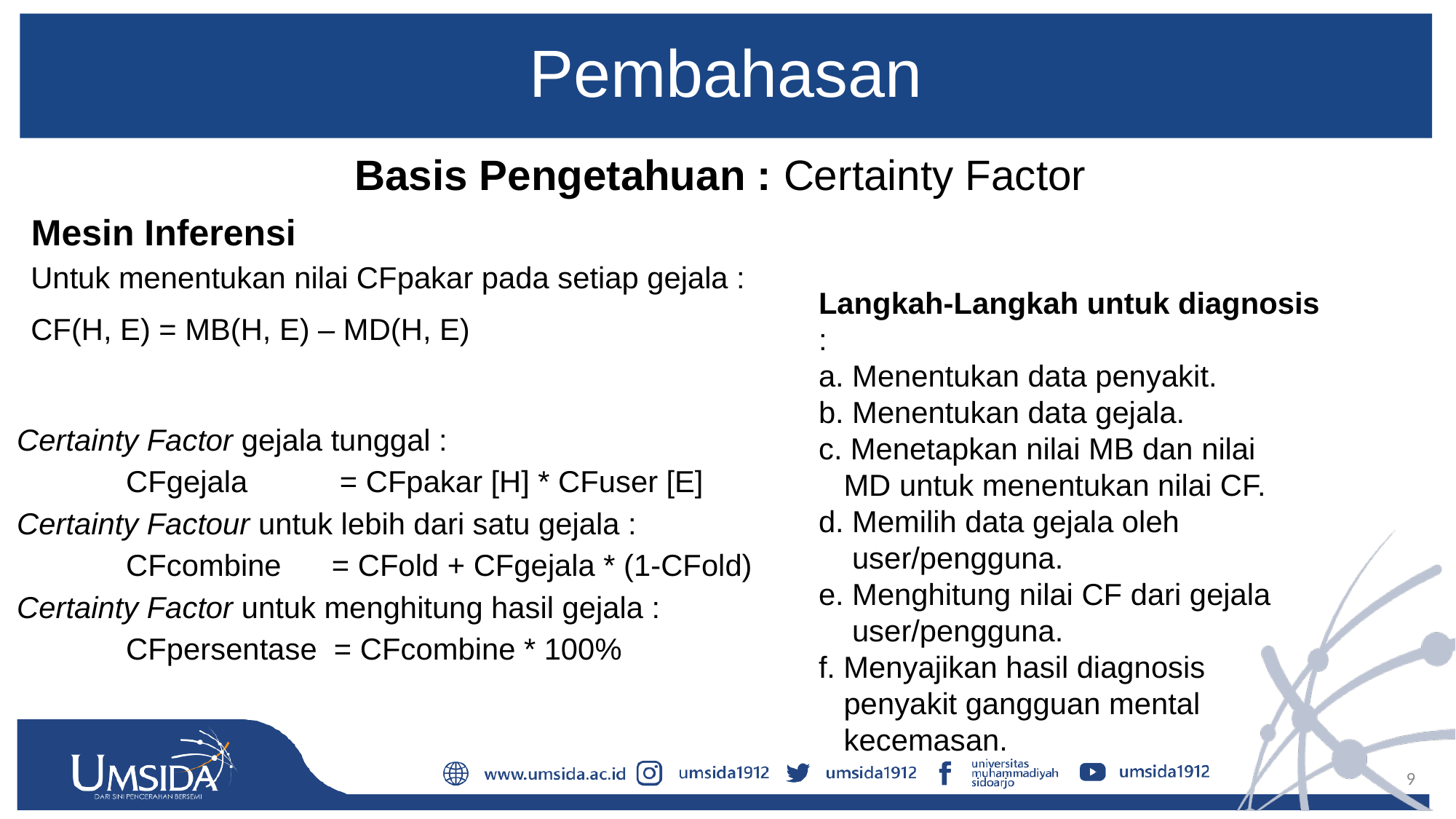

# Pembahasan
Basis Pengetahuan : Certainty Factor
Mesin Inferensi
Untuk menentukan nilai CFpakar pada setiap gejala :
CF(H, E) = MB(H, E) – MD(H, E)
Langkah-Langkah untuk diagnosis :
a. Menentukan data penyakit.
b. Menentukan data gejala.
c. Menetapkan nilai MB dan nilai
   MD untuk menentukan nilai CF.
d. Memilih data gejala oleh
    user/pengguna.
e. Menghitung nilai CF dari gejala
    user/pengguna.
f. Menyajikan hasil diagnosis
   penyakit gangguan mental
   kecemasan.
Certainty Factor gejala tunggal :
	CFgejala           = CFpakar [H] * CFuser [E]
Certainty Factour untuk lebih dari satu gejala :
	CFcombine      = CFold + CFgejala * (1-CFold)
Certainty Factor untuk menghitung hasil gejala :
	CFpersentase  = CFcombine * 100%